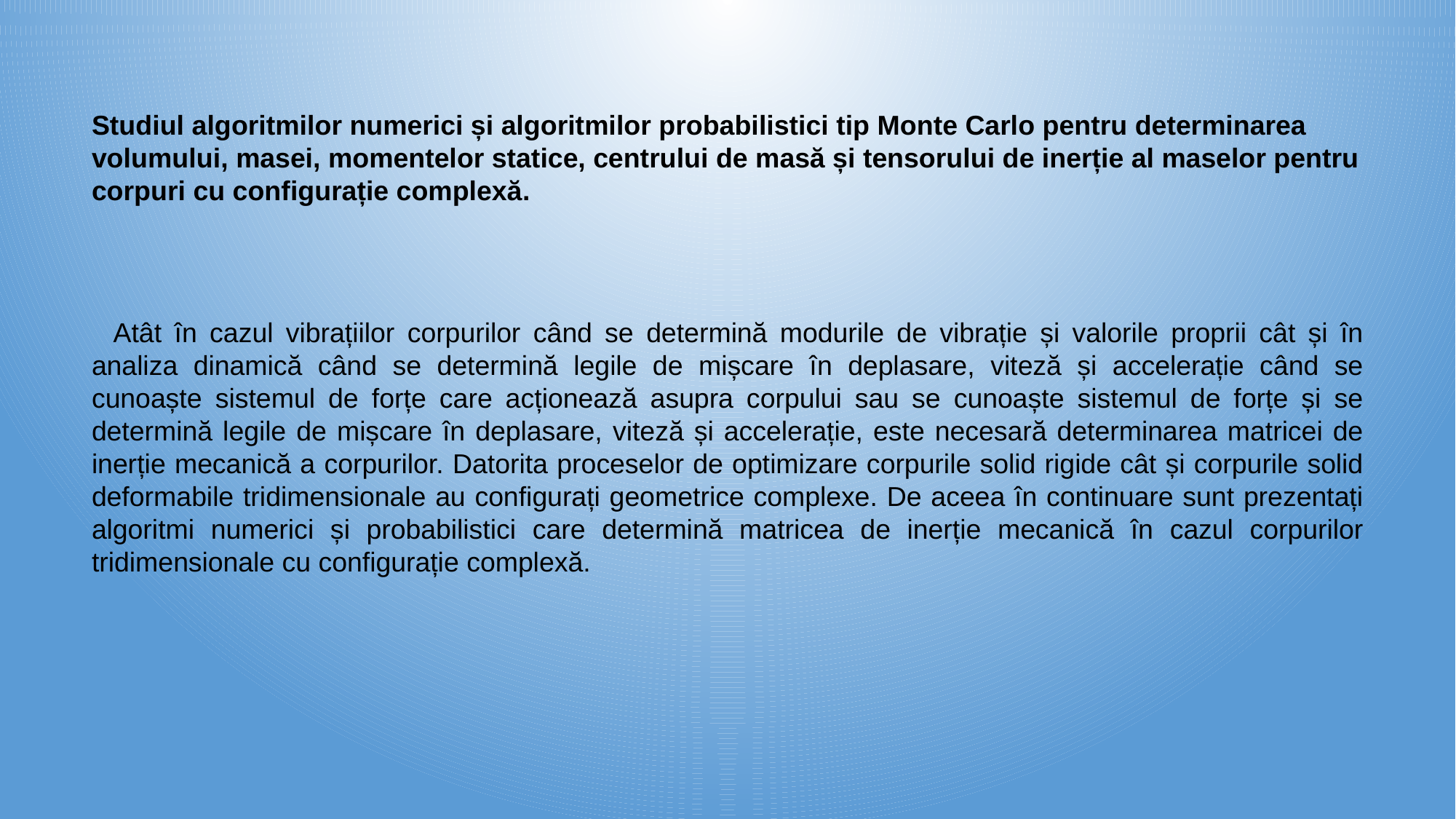

Studiul algoritmilor numerici și algoritmilor probabilistici tip Monte Carlo pentru determinarea volumului, masei, momentelor statice, centrului de masă și tensorului de inerție al maselor pentru corpuri cu configurație complexă.

Atât în cazul vibrațiilor corpurilor când se determină modurile de vibrație și valorile proprii cât și în analiza dinamică când se determină legile de mișcare în deplasare, viteză și accelerație când se cunoaște sistemul de forțe care acționează asupra corpului sau se cunoaște sistemul de forțe și se determină legile de mișcare în deplasare, viteză și accelerație, este necesară determinarea matricei de inerție mecanică a corpurilor. Datorita proceselor de optimizare corpurile solid rigide cât și corpurile solid deformabile tridimensionale au configurați geometrice complexe. De aceea în continuare sunt prezentați algoritmi numerici și probabilistici care determină matricea de inerție mecanică în cazul corpurilor tridimensionale cu configurație complexă.